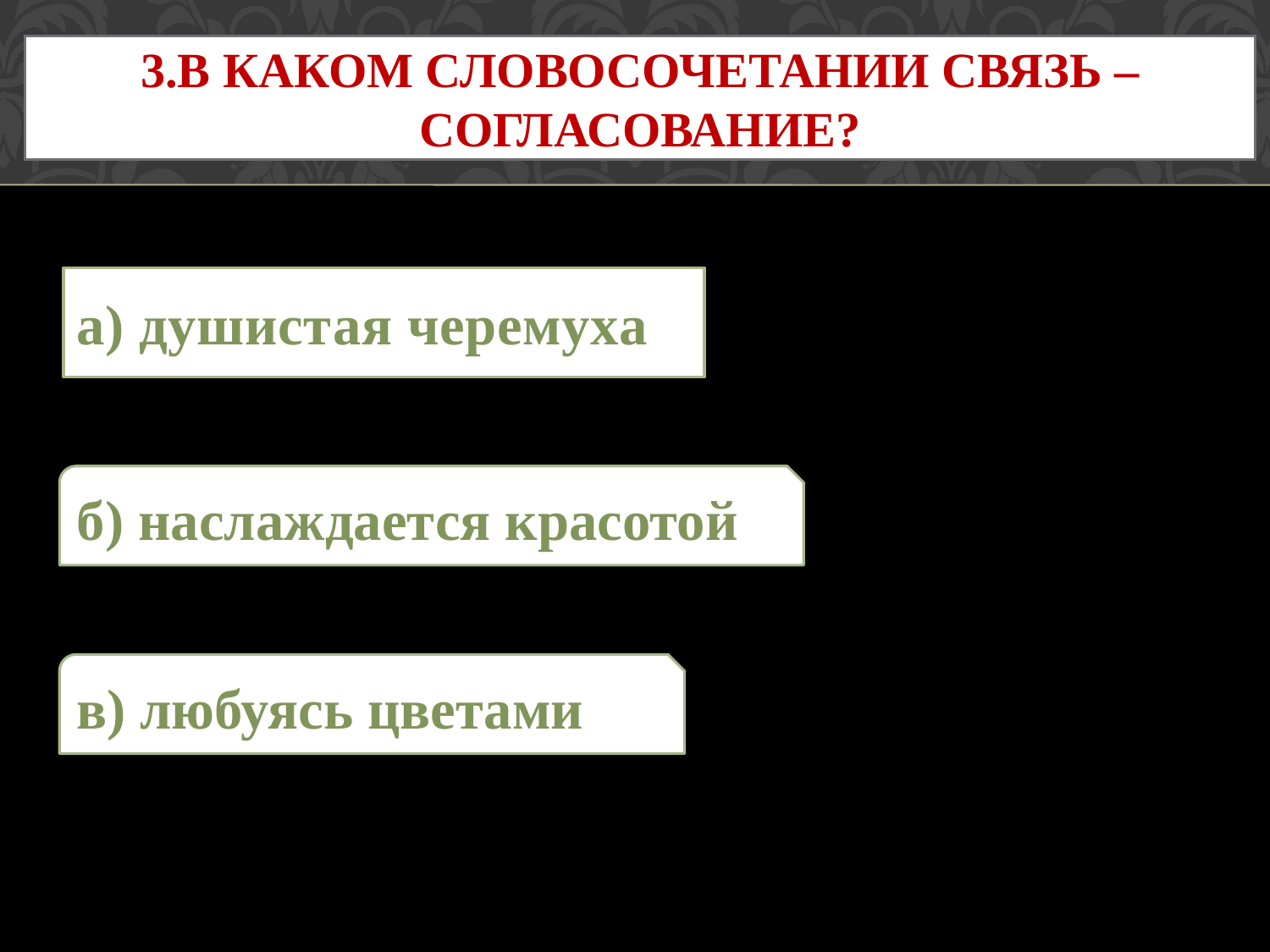

# 3.В каком словосочетании связь – согласование?
а) душистая черемуха
б) наслаждается красотой
в) любуясь цветами